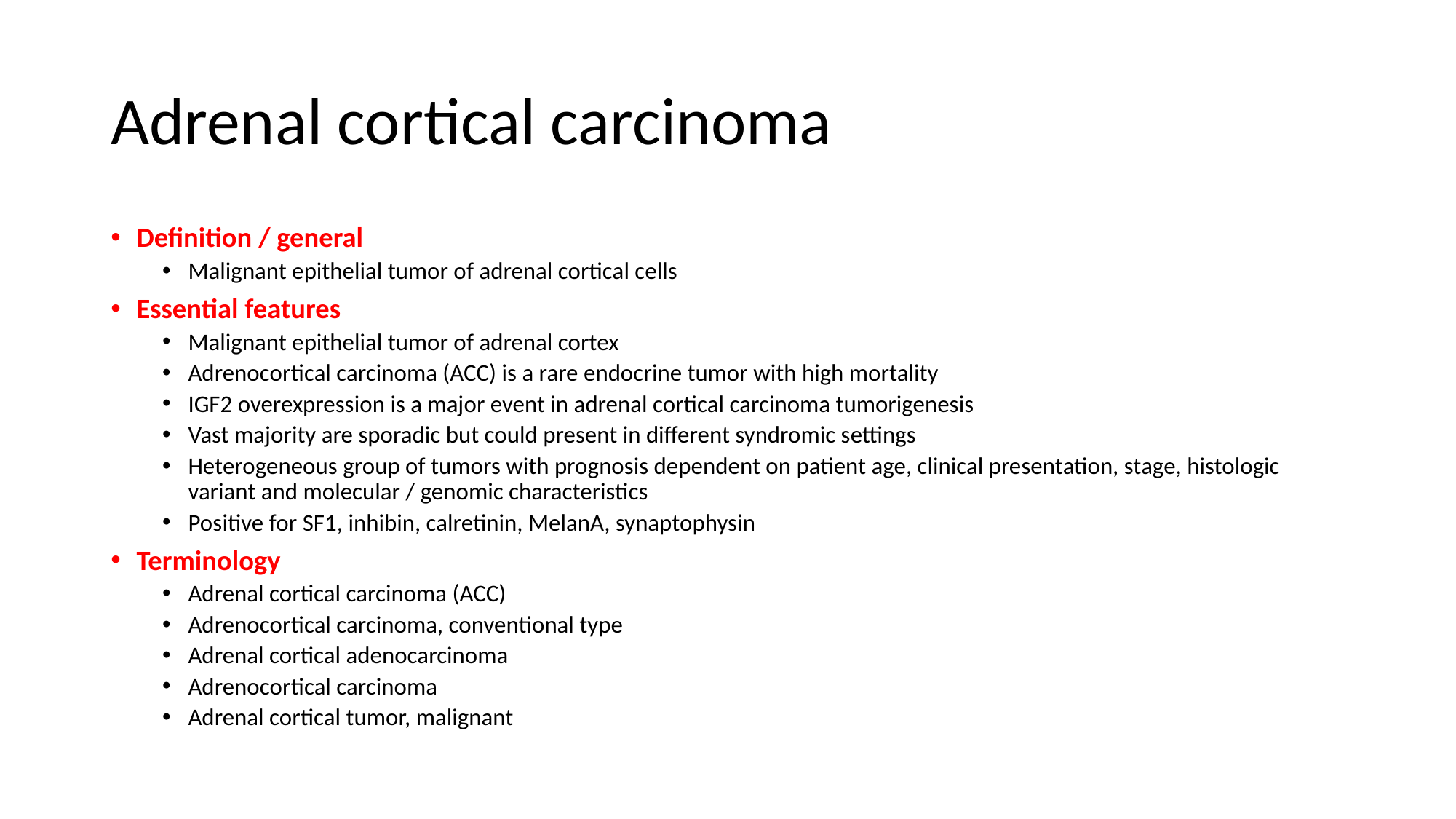

# Adrenal cortical carcinoma
Definition / general
Malignant epithelial tumor of adrenal cortical cells
Essential features
Malignant epithelial tumor of adrenal cortex
Adrenocortical carcinoma (ACC) is a rare endocrine tumor with high mortality
IGF2 overexpression is a major event in adrenal cortical carcinoma tumorigenesis
Vast majority are sporadic but could present in different syndromic settings
Heterogeneous group of tumors with prognosis dependent on patient age, clinical presentation, stage, histologic variant and molecular / genomic characteristics
Positive for SF1, inhibin, calretinin, MelanA, synaptophysin
Terminology
Adrenal cortical carcinoma (ACC)
Adrenocortical carcinoma, conventional type
Adrenal cortical adenocarcinoma
Adrenocortical carcinoma
Adrenal cortical tumor, malignant